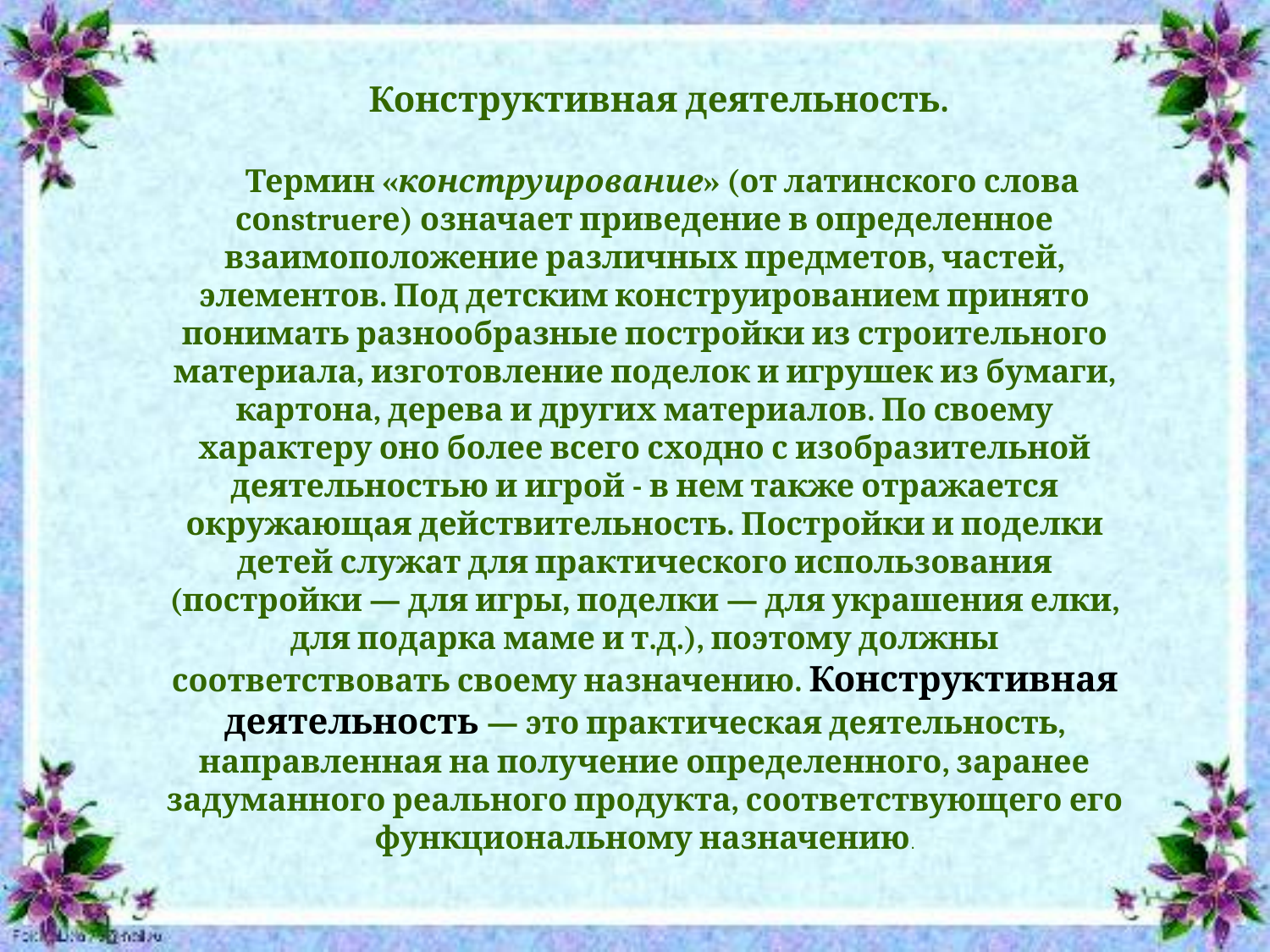

Конструктивная деятельность.

Термин «конструирование» (от латинского слова соnstruerе) означает приведение в определенное взаимоположение различных предметов, частей, элементов. Под детским конструированием принято понимать разнообразные постройки из строительного материала, изготовление поделок и игрушек из бумаги, картона, дерева и других материалов. По своему характеру оно более всего сходно с изобразительной деятельностью и игрой - в нем также отражается окружающая действительность. Постройки и поделки детей служат для практического использования (постройки — для игры, поделки — для украшения елки, для подарка маме и т.д.), поэтому должны соответствовать своему назначению. Конструктивная деятельность — это практическая деятельность, направленная на получение определенного, заранее задуманного реального продукта, соответствующего его функциональному назначению.